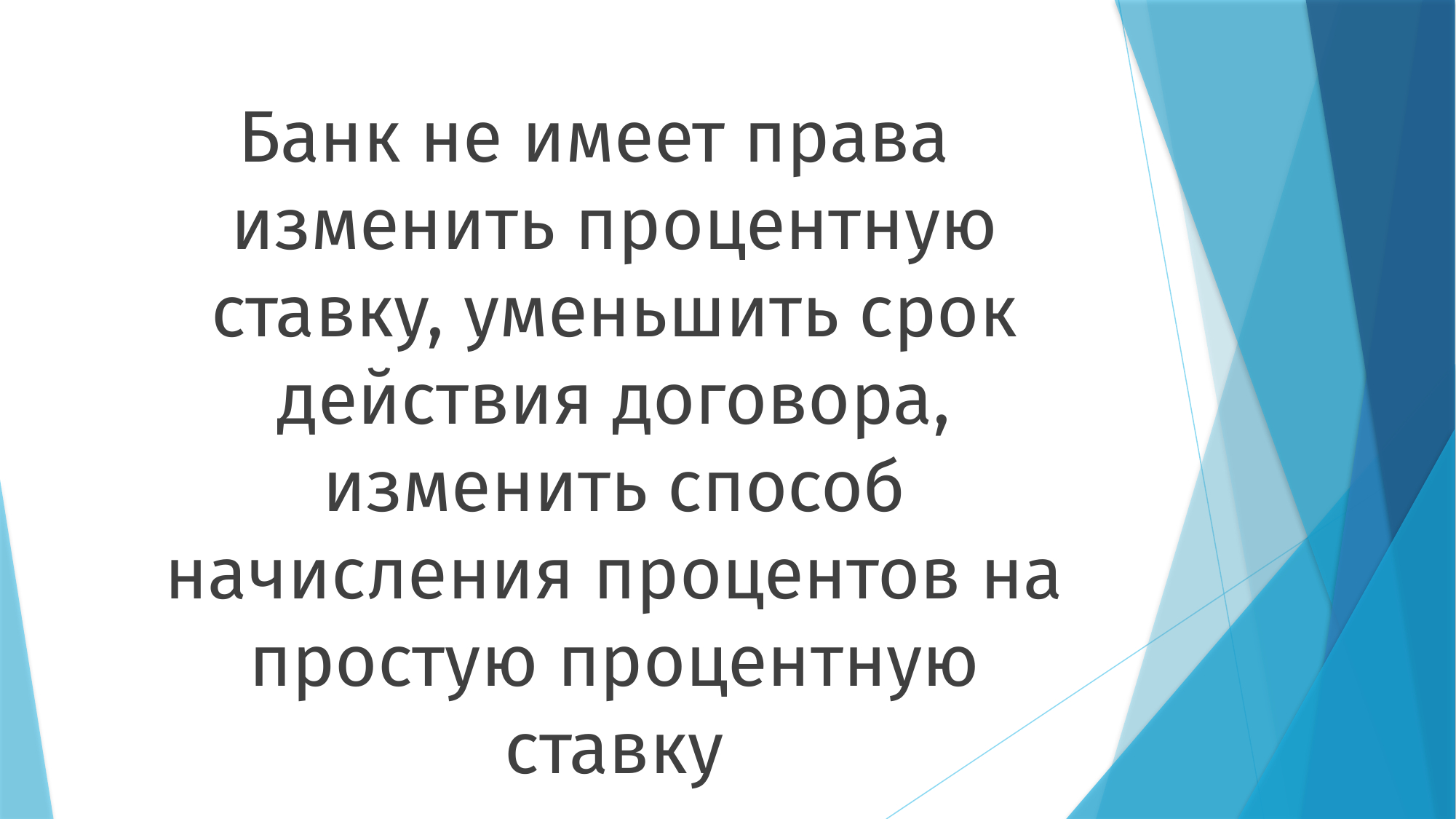

Банк не имеет права изменить процентную ставку, уменьшить срок действия договора, изменить способ начисления процентов на простую процентную ставку